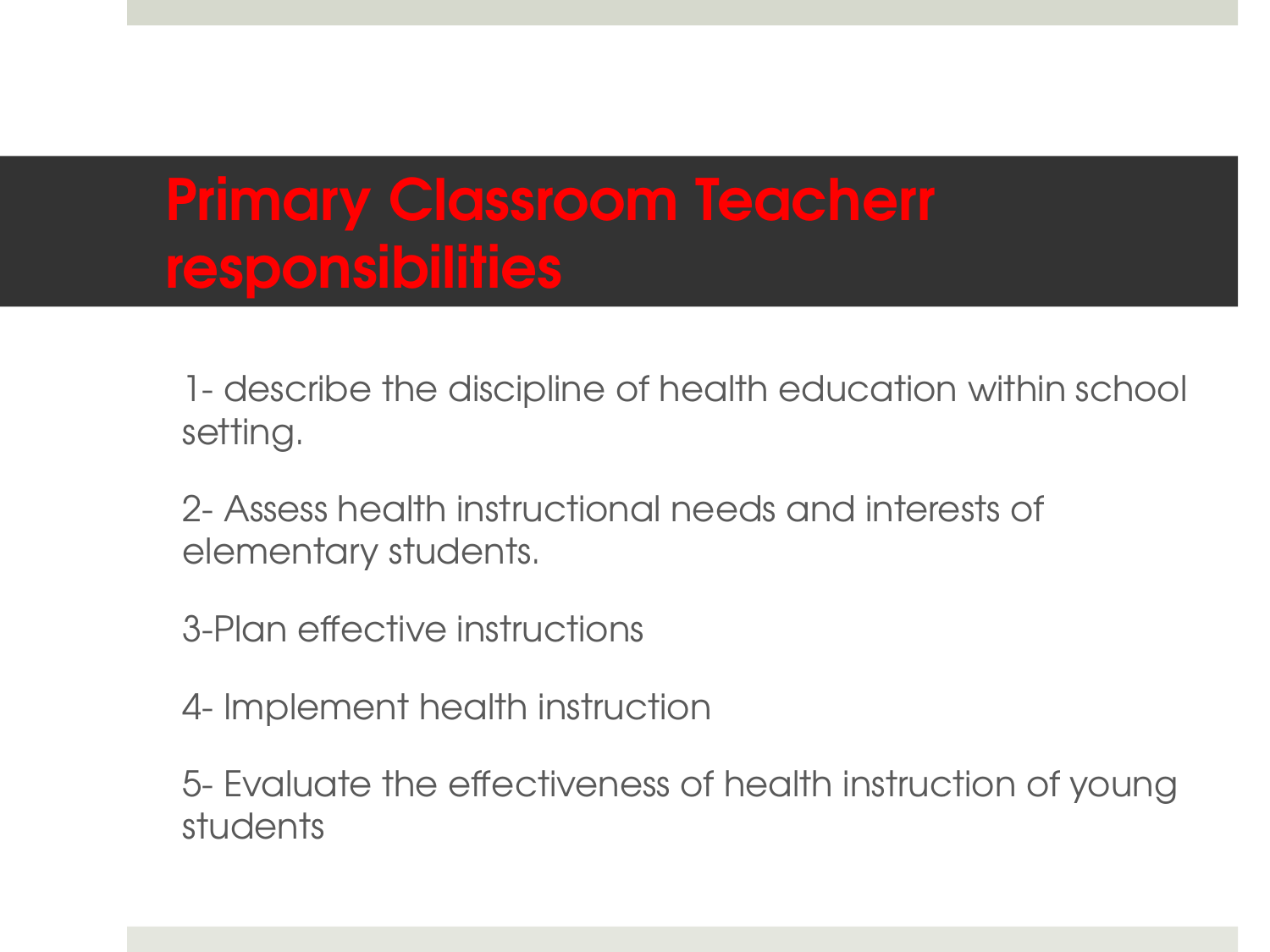

# Primary Classroom Teacherr responsibilities
1- describe the discipline of health education within school setting.
2- Assess health instructional needs and interests of elementary students.
3-Plan effective instructions
4- Implement health instruction
5- Evaluate the effectiveness of health instruction of young students